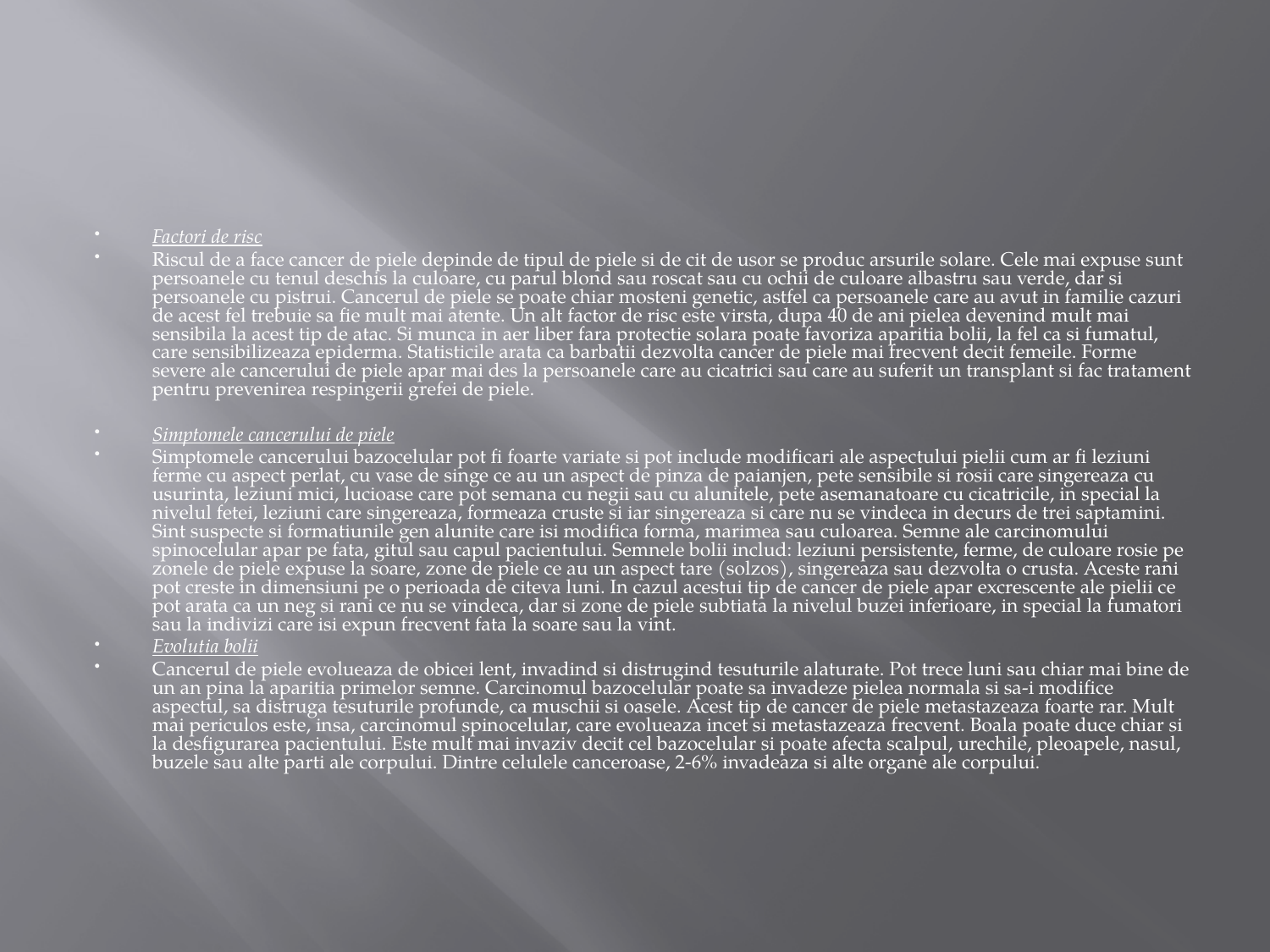

#
Factori de risc
Riscul de a face cancer de piele depinde de tipul de piele si de cit de usor se produc arsurile solare. Cele mai expuse sunt persoanele cu tenul deschis la culoare, cu parul blond sau roscat sau cu ochii de culoare albastru sau verde, dar si persoanele cu pistrui. Cancerul de piele se poate chiar mosteni genetic, astfel ca persoanele care au avut in familie cazuri de acest fel trebuie sa fie mult mai atente. Un alt factor de risc este virsta, dupa 40 de ani pielea devenind mult mai sensibila la acest tip de atac. Si munca in aer liber fara protectie solara poate favoriza aparitia bolii, la fel ca si fumatul, care sensibilizeaza epiderma. Statisticile arata ca barbatii dezvolta cancer de piele mai frecvent decit femeile. Forme severe ale cancerului de piele apar mai des la persoanele care au cicatrici sau care au suferit un transplant si fac tratament pentru prevenirea respingerii grefei de piele.

Simptomele cancerului de piele
Simptomele cancerului bazocelular pot fi foarte variate si pot include modificari ale aspectului pielii cum ar fi leziuni ferme cu aspect perlat, cu vase de singe ce au un aspect de pinza de paianjen, pete sensibile si rosii care singereaza cu usurinta, leziuni mici, lucioase care pot semana cu negii sau cu alunitele, pete asemanatoare cu cicatricile, in special la nivelul fetei, leziuni care singereaza, formeaza cruste si iar singereaza si care nu se vindeca in decurs de trei saptamini. Sint suspecte si formatiunile gen alunite care isi modifica forma, marimea sau culoarea. Semne ale carcinomului spinocelular apar pe fata, gitul sau capul pacientului. Semnele bolii includ: leziuni persistente, ferme, de culoare rosie pe zonele de piele expuse la soare, zone de piele ce au un aspect tare (solzos), singereaza sau dezvolta o crusta. Aceste rani pot creste in dimensiuni pe o perioada de citeva luni. In cazul acestui tip de cancer de piele apar excrescente ale pielii ce pot arata ca un neg si rani ce nu se vindeca, dar si zone de piele subtiata la nivelul buzei inferioare, in special la fumatori sau la indivizi care isi expun frecvent fata la soare sau la vint.
Evolutia bolii
Cancerul de piele evolueaza de obicei lent, invadind si distrugind tesuturile alaturate. Pot trece luni sau chiar mai bine de un an pina la aparitia primelor semne. Carcinomul bazocelular poate sa invadeze pielea normala si sa-i modifice aspectul, sa distruga tesuturile profunde, ca muschii si oasele. Acest tip de cancer de piele metastazeaza foarte rar. Mult mai periculos este, insa, carcinomul spinocelular, care evolueaza incet si metastazeaza frecvent. Boala poate duce chiar si la desfigurarea pacientului. Este mult mai invaziv decit cel bazocelular si poate afecta scalpul, urechile, pleoapele, nasul, buzele sau alte parti ale corpului. Dintre celulele canceroase, 2-6% invadeaza si alte organe ale corpului.